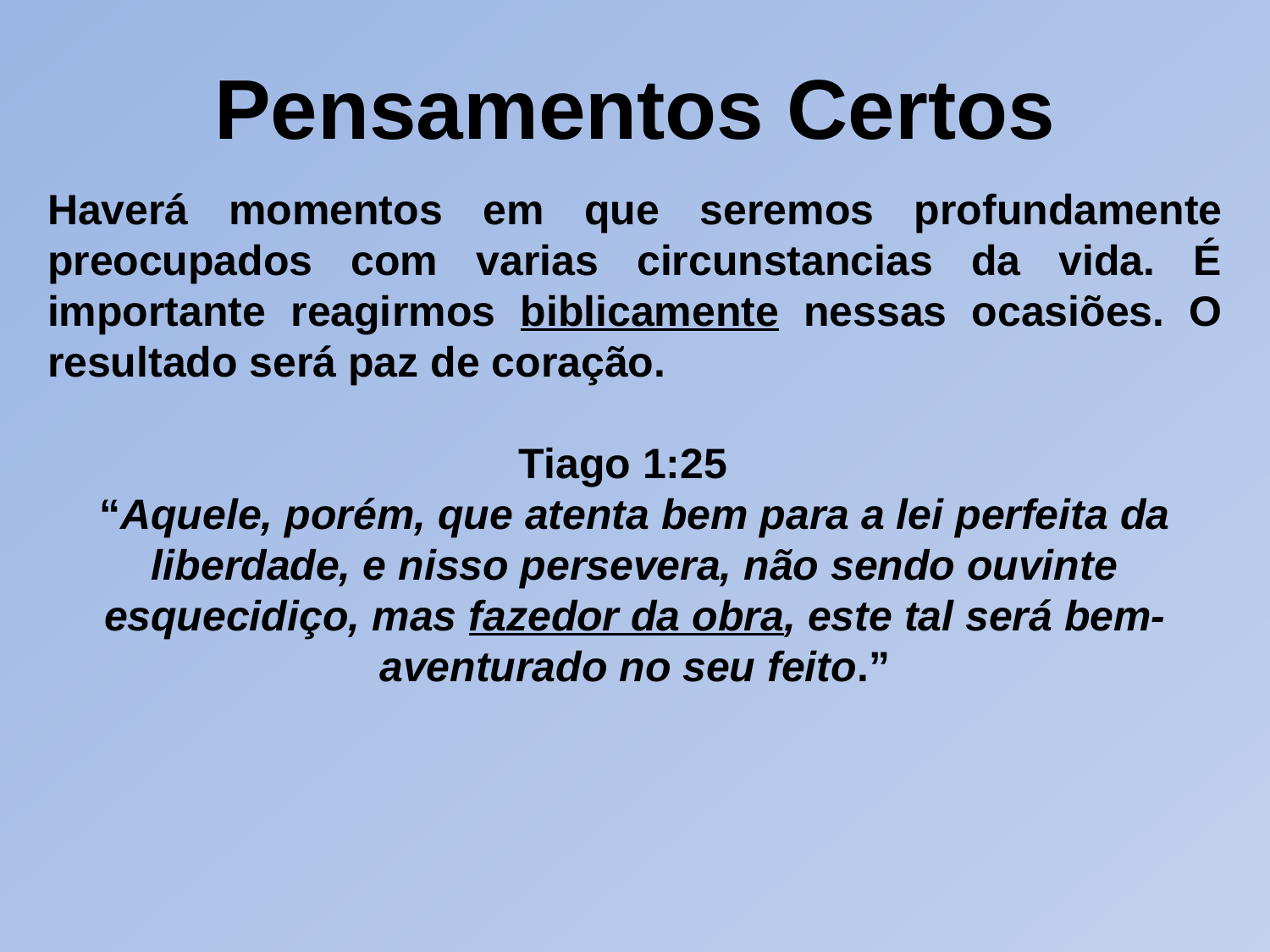

Pensamentos Certos
Haverá momentos em que seremos profundamente preocupados com varias circunstancias da vida. É importante reagirmos biblicamente nessas ocasiões. O resultado será paz de coração.

Tiago 1:25
“Aquele, porém, que atenta bem para a lei perfeita da liberdade, e nisso persevera, não sendo ouvinte esquecidiço, mas fazedor da obra, este tal será bem-aventurado no seu feito.”